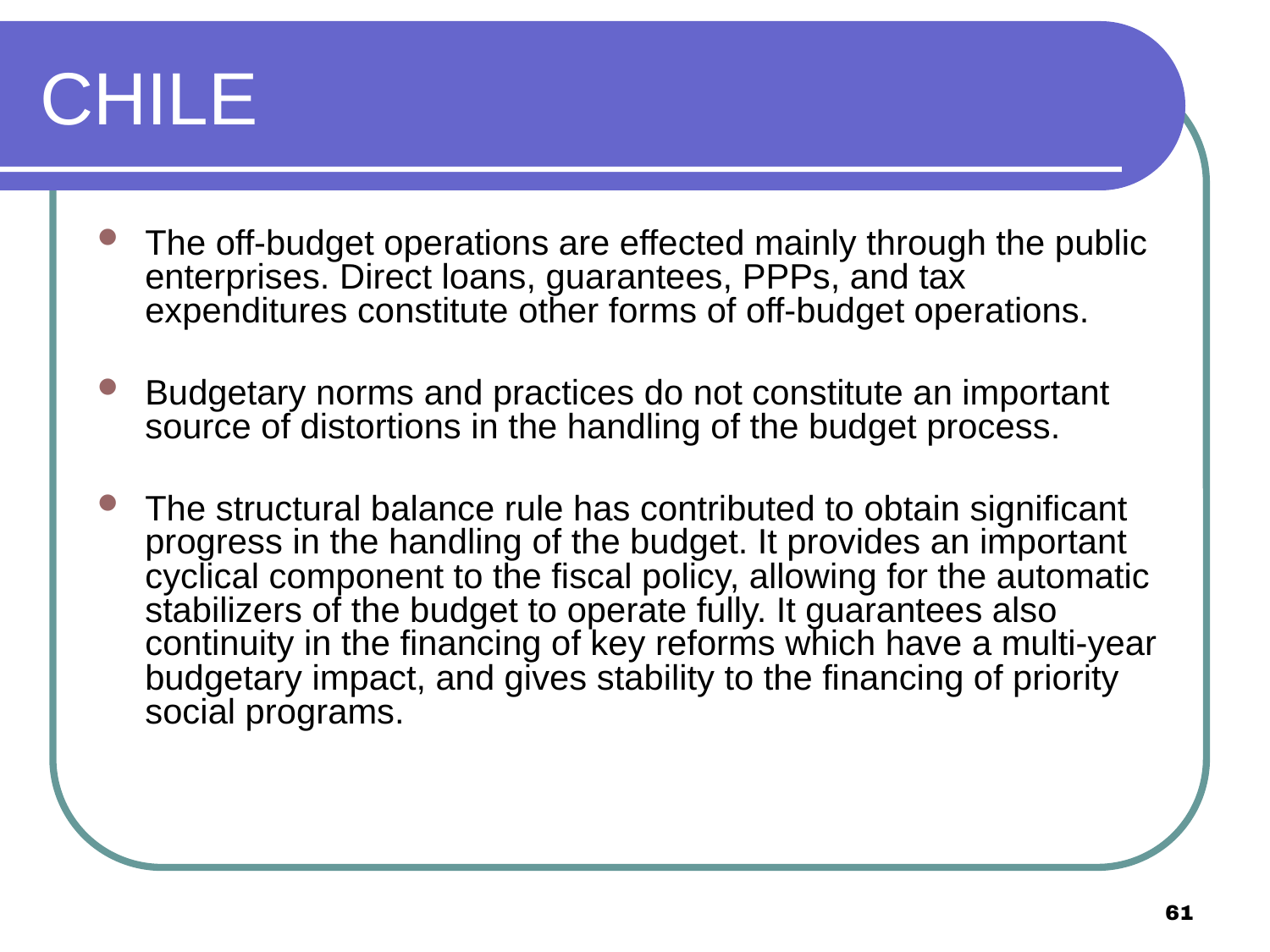

# CHILE
The off-budget operations are effected mainly through the public enterprises. Direct loans, guarantees, PPPs, and tax expenditures constitute other forms of off-budget operations.

Budgetary norms and practices do not constitute an important source of distortions in the handling of the budget process.

The structural balance rule has contributed to obtain significant progress in the handling of the budget. It provides an important cyclical component to the fiscal policy, allowing for the automatic stabilizers of the budget to operate fully. It guarantees also continuity in the financing of key reforms which have a multi-year budgetary impact, and gives stability to the financing of priority social programs.
61